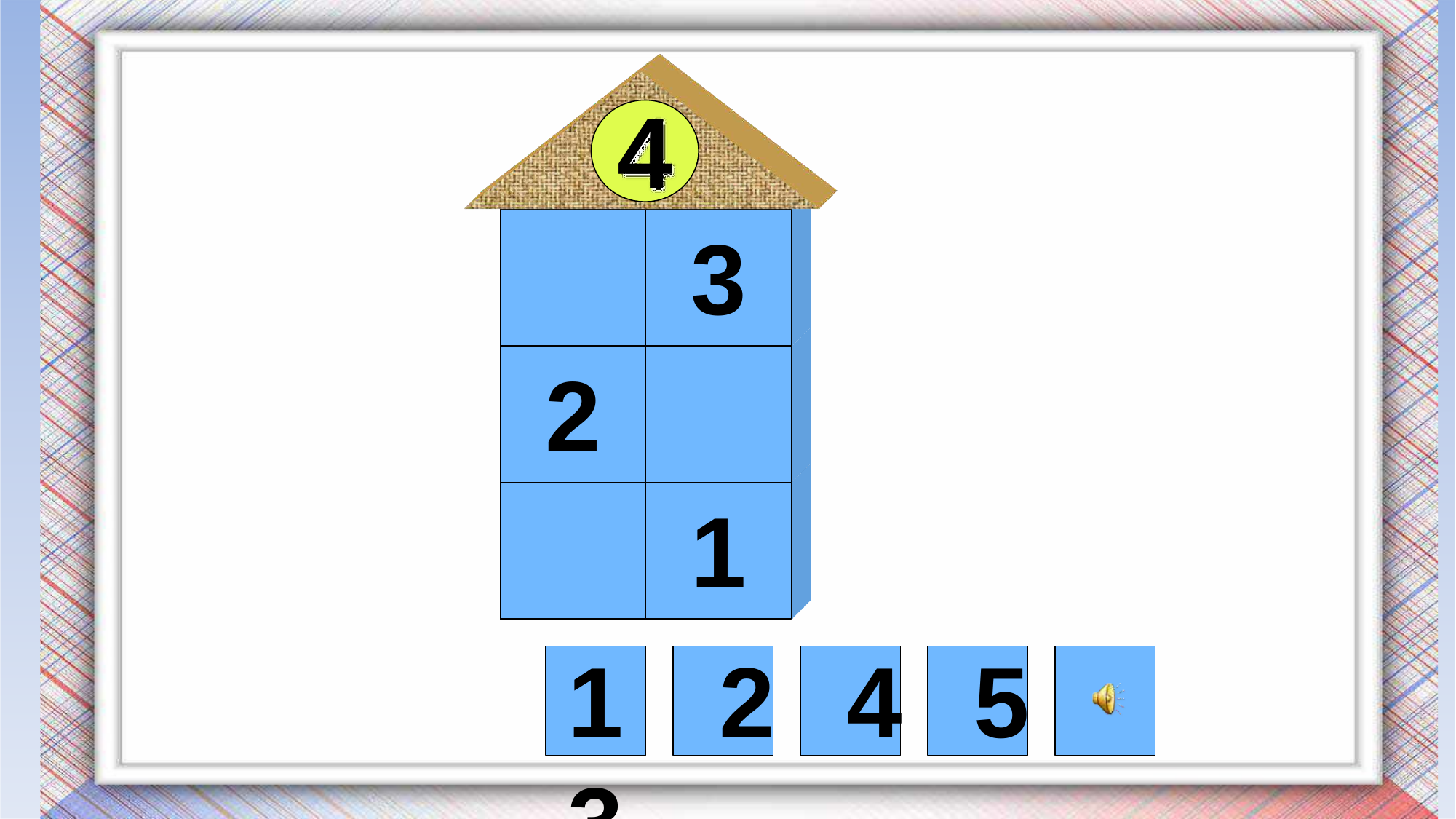

4
3
2
1
1	2	4	5	3

1
2

3